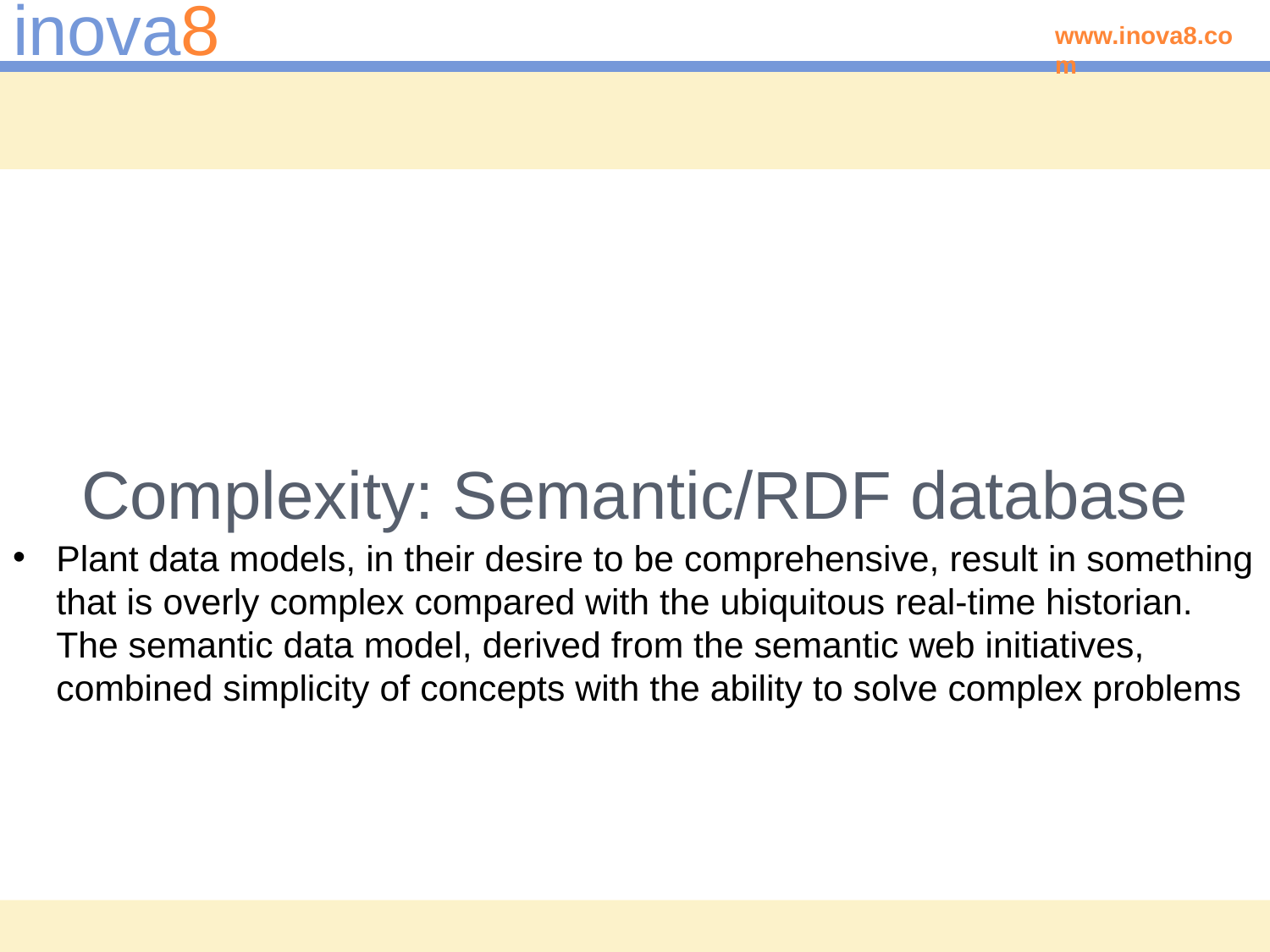

# Complexity: Semantic/RDF database
Plant data models, in their desire to be comprehensive, result in something that is overly complex compared with the ubiquitous real-time historian. The semantic data model, derived from the semantic web initiatives, combined simplicity of concepts with the ability to solve complex problems